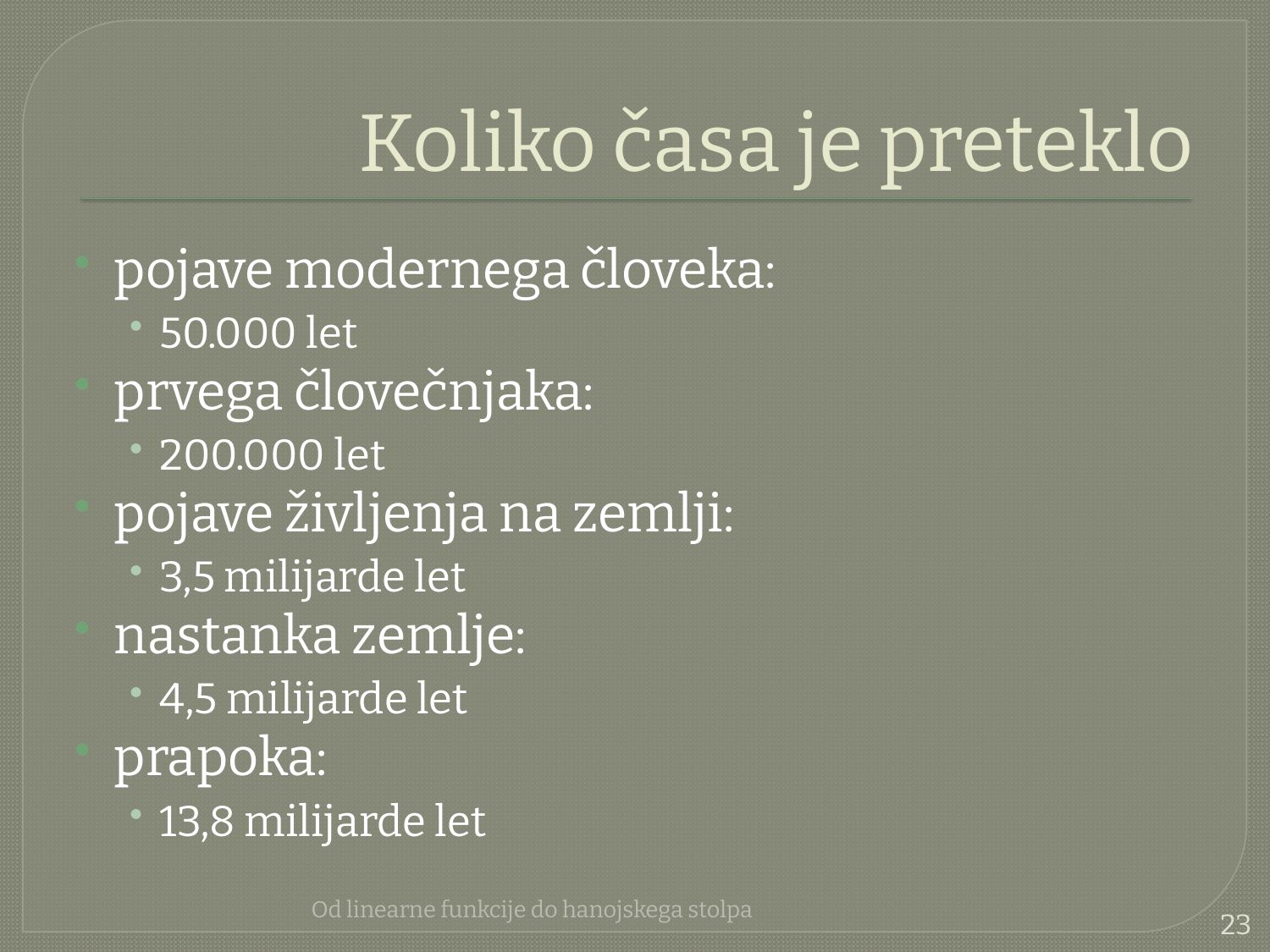

# Koliko časa je preteklo
pojave modernega človeka:
50.000 let
prvega človečnjaka:
200.000 let
pojave življenja na zemlji:
3,5 milijarde let
nastanka zemlje:
4,5 milijarde let
prapoka:
13,8 milijarde let
Od linearne funkcije do hanojskega stolpa
23